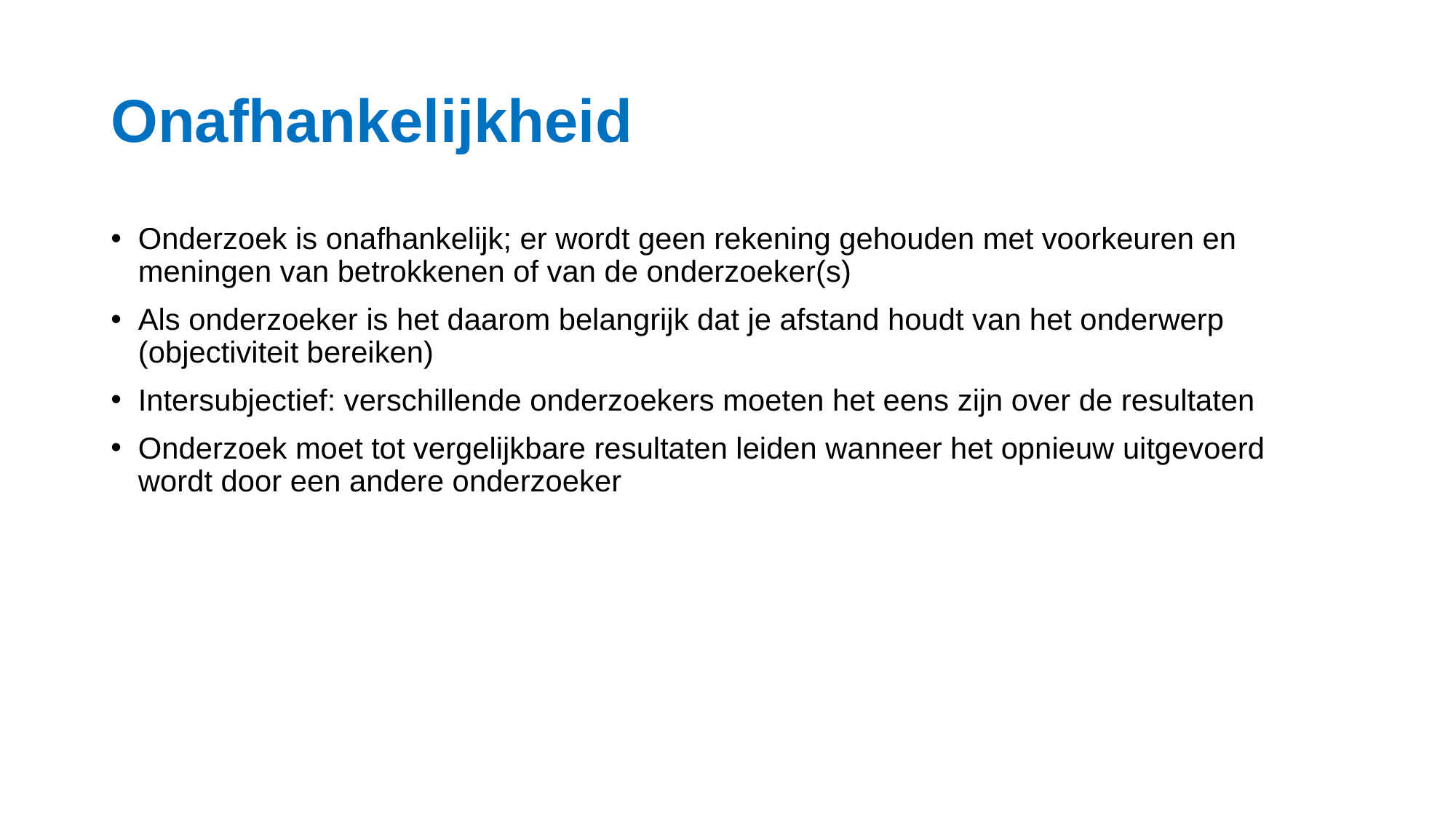

# Onafhankelijkheid
Onderzoek is onafhankelijk; er wordt geen rekening gehouden met voorkeuren en meningen van betrokkenen of van de onderzoeker(s)
Als onderzoeker is het daarom belangrijk dat je afstand houdt van het onderwerp (objectiviteit bereiken)
Intersubjectief: verschillende onderzoekers moeten het eens zijn over de resultaten
Onderzoek moet tot vergelijkbare resultaten leiden wanneer het opnieuw uitgevoerd wordt door een andere onderzoeker